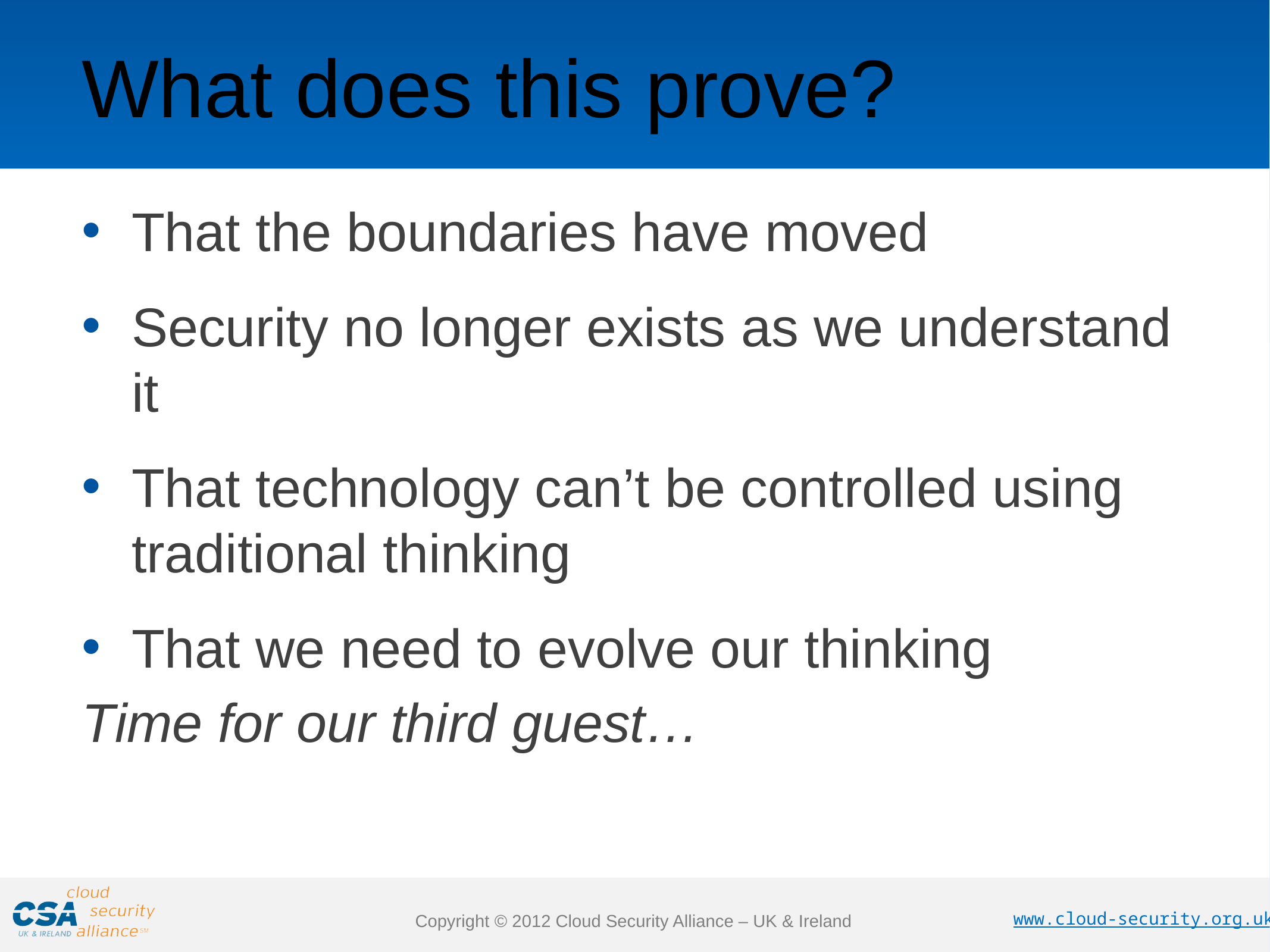

# What does this prove?
That the boundaries have moved
Security no longer exists as we understand it
That technology can’t be controlled using traditional thinking
That we need to evolve our thinking
Time for our third guest…